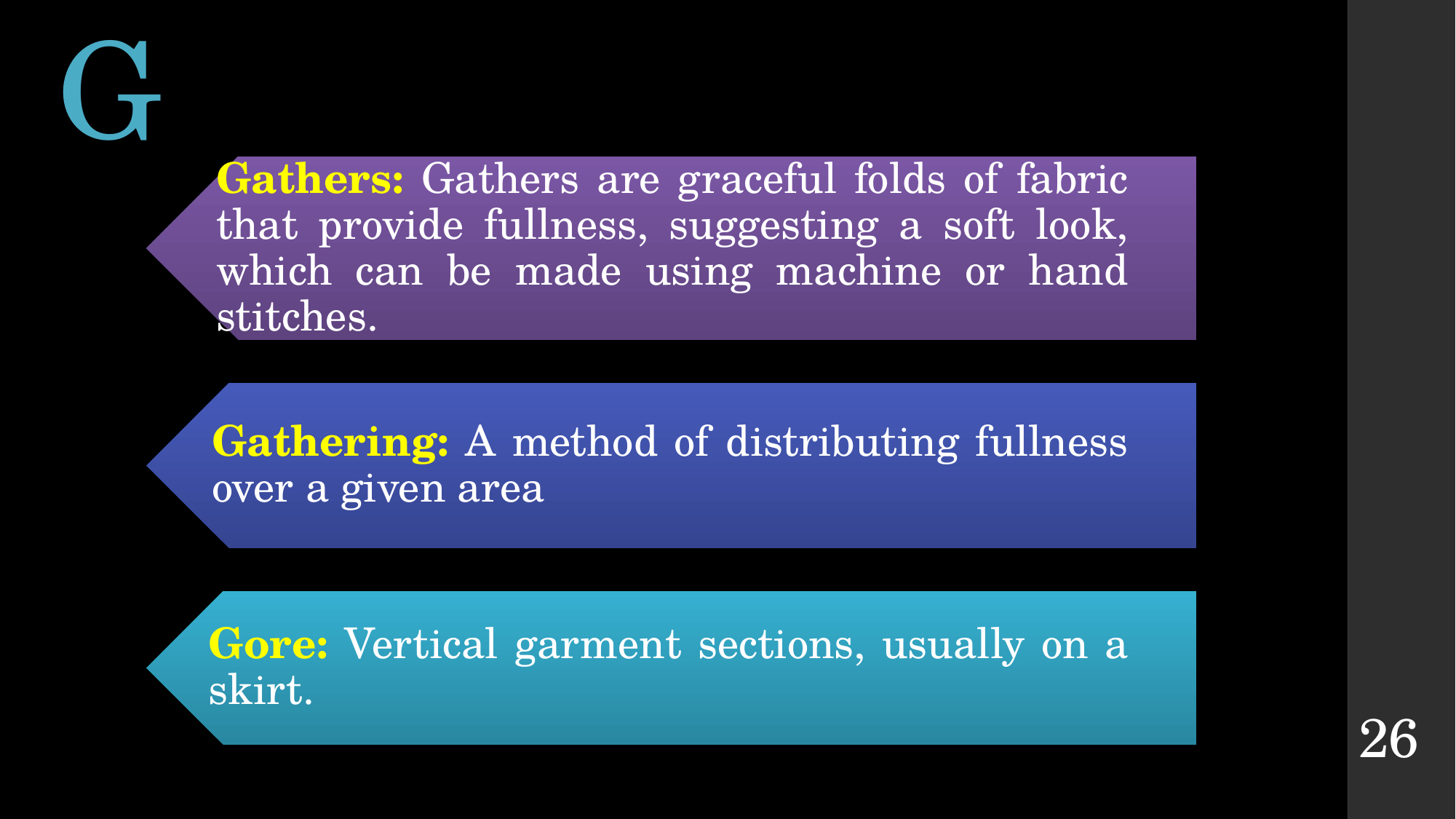

G
Gathers: Gathers are graceful folds of fabric that provide fullness, suggesting a soft look, which can be made using machine or hand stitches.
Gathering: A method of distributing fullness over a given area
Gore: Vertical garment sections, usually on a skirt.
26